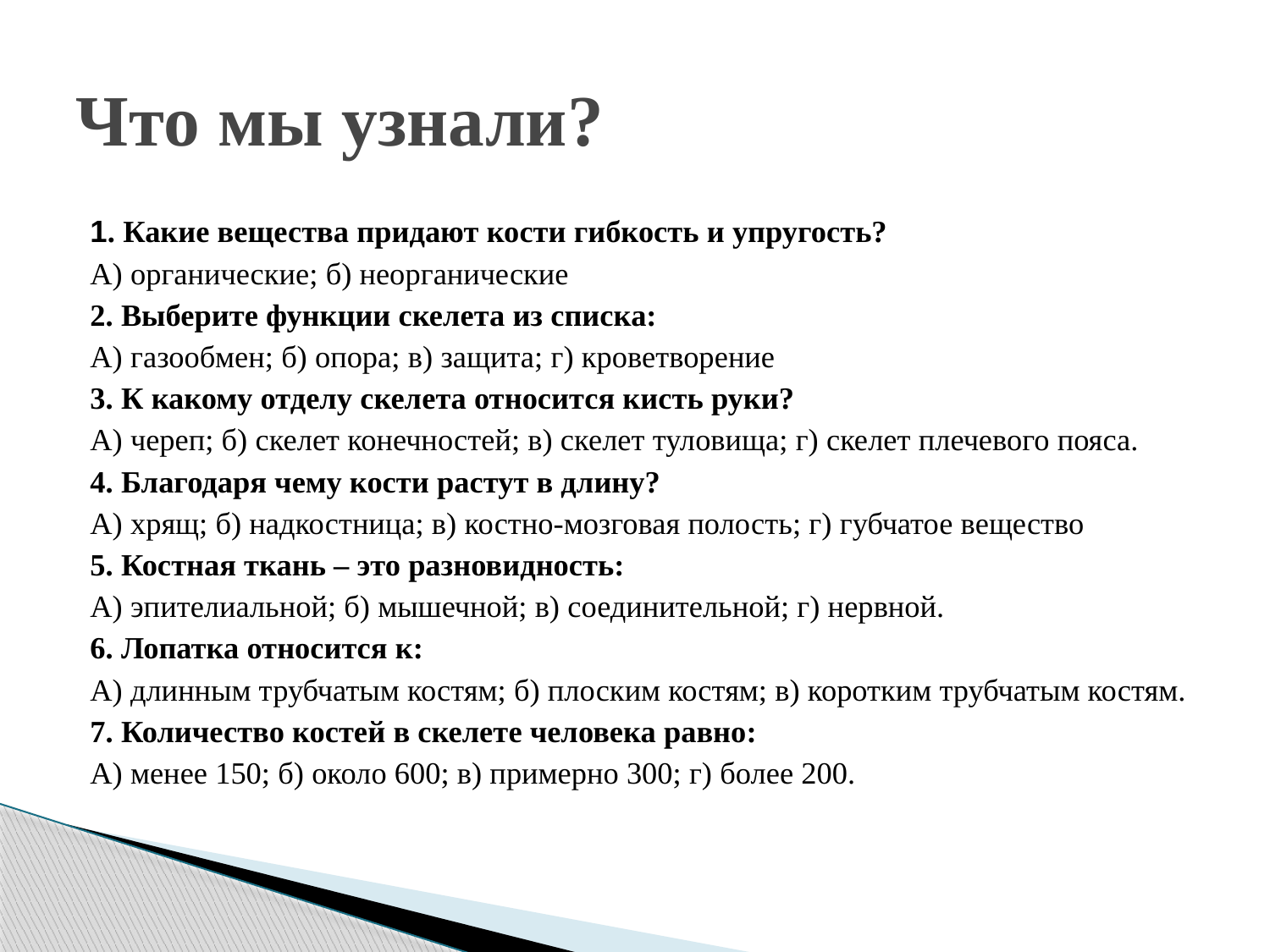

# Что мы узнали?
1. Какие вещества придают кости гибкость и упругость?
А) органические; б) неорганические
2. Выберите функции скелета из списка:
А) газообмен; б) опора; в) защита; г) кроветворение
3. К какому отделу скелета относится кисть руки?
А) череп; б) скелет конечностей; в) скелет туловища; г) скелет плечевого пояса.
4. Благодаря чему кости растут в длину?
А) хрящ; б) надкостница; в) костно-мозговая полость; г) губчатое вещество
5. Костная ткань – это разновидность:
А) эпителиальной; б) мышечной; в) соединительной; г) нервной.
6. Лопатка относится к:
А) длинным трубчатым костям; б) плоским костям; в) коротким трубчатым костям.
7. Количество костей в скелете человека равно:
А) менее 150; б) около 600; в) примерно 300; г) более 200.